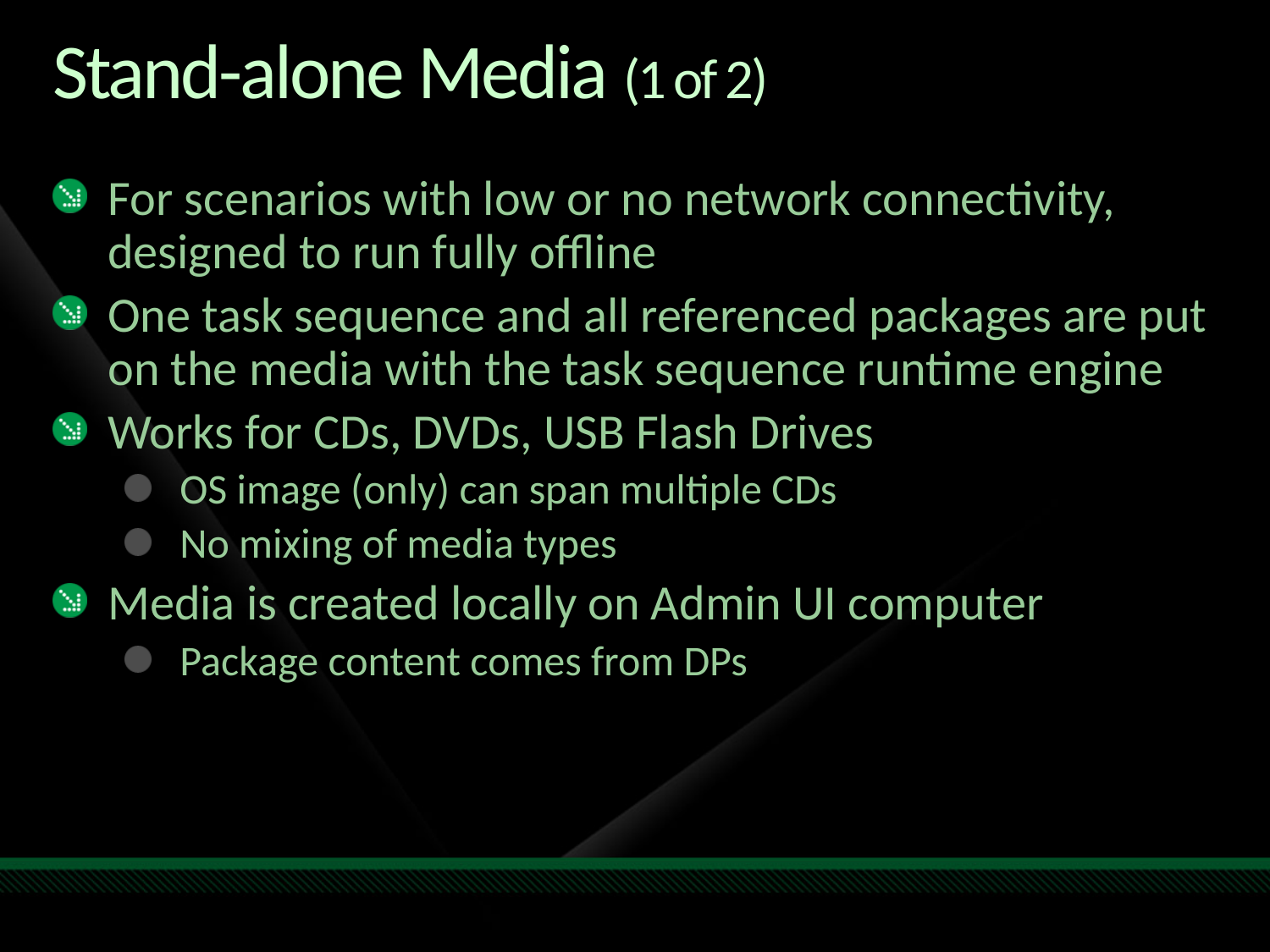

# Stand-alone Media (1 of 2)
For scenarios with low or no network connectivity, designed to run fully offline
One task sequence and all referenced packages are put on the media with the task sequence runtime engine
Works for CDs, DVDs, USB Flash Drives
OS image (only) can span multiple CDs
No mixing of media types
Media is created locally on Admin UI computer
Package content comes from DPs